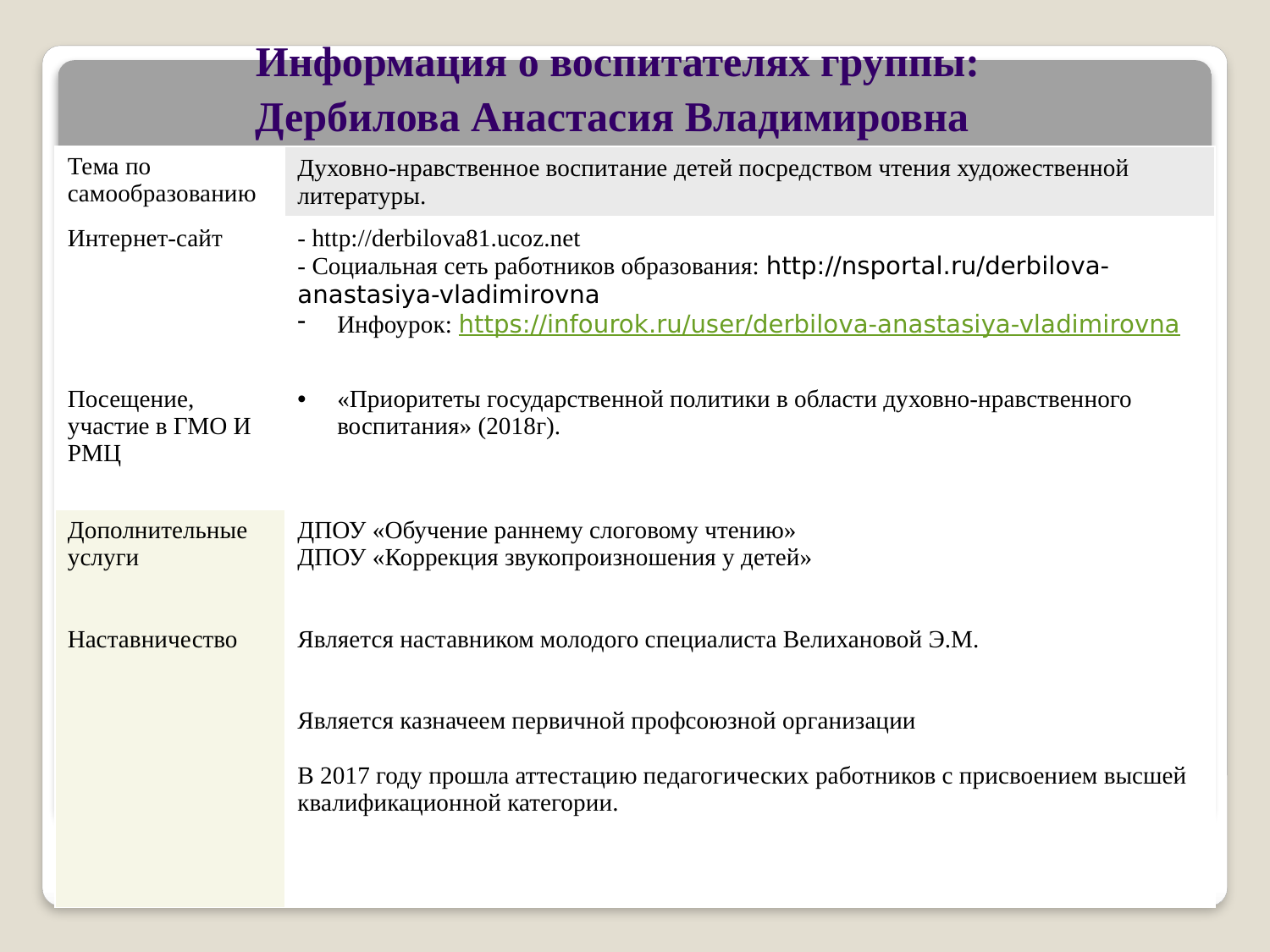

# Информация о воспитателях группы: Дербилова Анастасия Владимировна
| Тема по самообразованию | Духовно-нравственное воспитание детей посредством чтения художественной литературы. |
| --- | --- |
| Интернет-сайт | - http://derbilova81.ucoz.net - Социальная сеть работников образования: http://nsportal.ru/derbilova-anastasiya-vladimirovna Инфоурок: https://infourok.ru/user/derbilova-anastasiya-vladimirovna |
| Посещение, участие в ГМО И РМЦ | «Приоритеты государственной политики в области духовно-нравственного воспитания» (2018г). |
| Дополнительные услуги Наставничество | ДПОУ «Обучение раннему слоговому чтению» ДПОУ «Коррекция звукопроизношения у детей» Является наставником молодого специалиста Велихановой Э.М. Является казначеем первичной профсоюзной организации В 2017 году прошла аттестацию педагогических работников с присвоением высшей квалификационной категории. |